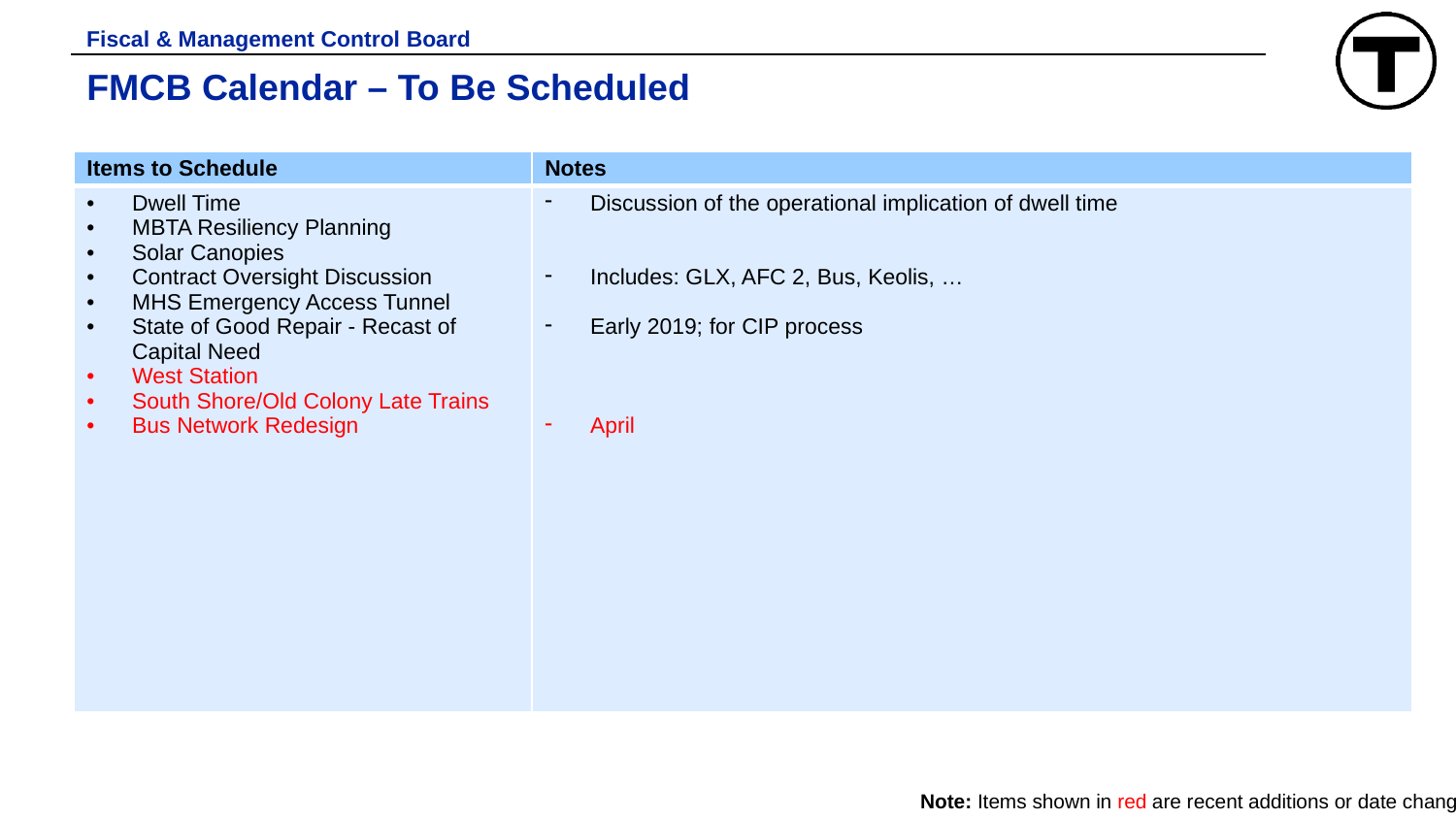

Fiscal & Management Control Board

# FMCB Calendar – To Be Scheduled
| Items to Schedule | Notes |
| --- | --- |
| Dwell Time MBTA Resiliency Planning Solar Canopies  Contract Oversight Discussion MHS Emergency Access Tunnel  State of Good Repair - Recast of Capital Need West Station South Shore/Old Colony Late Trains Bus Network Redesign | Discussion of the operational implication of dwell time Includes: GLX, AFC 2, Bus, Keolis, … Early 2019; for CIP process April |
Note: Items shown in red are recent additions or date changes